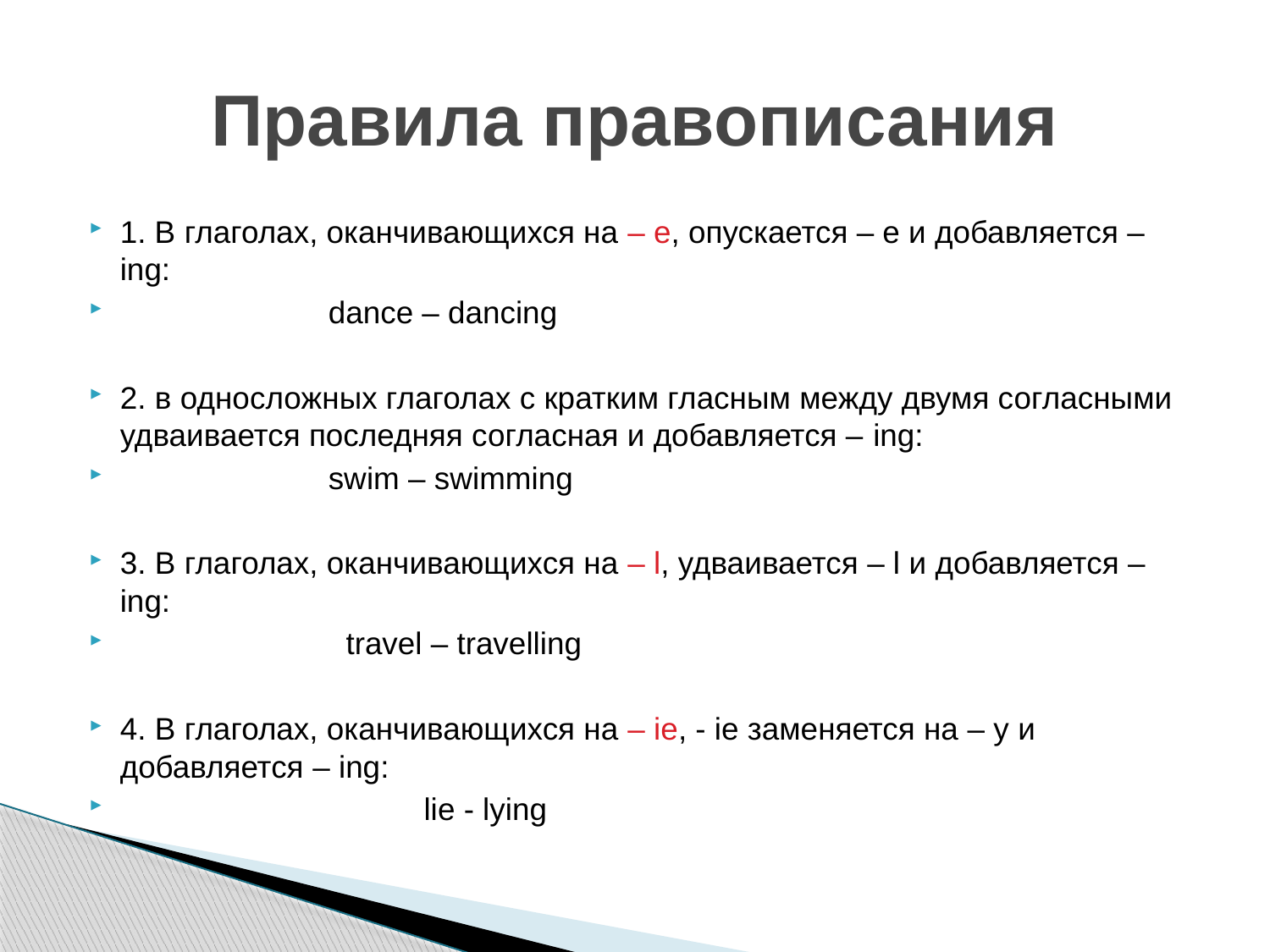

# Правила правописания
1. В глаголах, оканчивающихся на – е, опускается – е и добавляется – ing:
                        dance – dancing

2. в односложных глаголах с кратким гласным между двумя согласными удваивается последняя согласная и добавляется – ing:
                        swim – swimming

3. В глаголах, оканчивающихся на – l, удваивается – l и добавляется – ing:
                          travel – travelling

4. В глаголах, оканчивающихся на – ie, - ie заменяется на – y и добавляется – ing:
                                   lie - lying